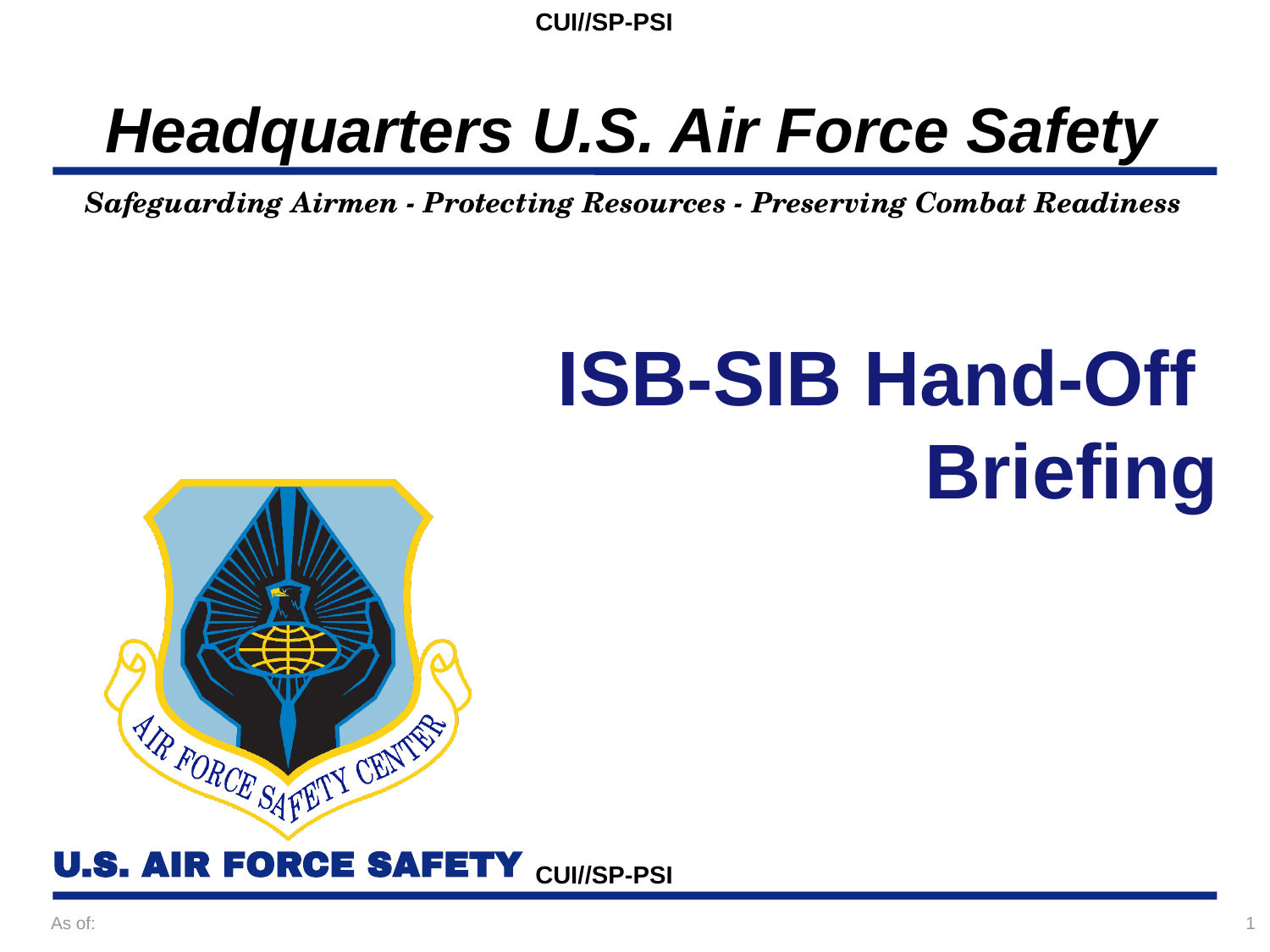

CUI//SP-PSI
 ISB-SIB Hand-Off
Briefing
CUI//SP-PSI
As of:
1